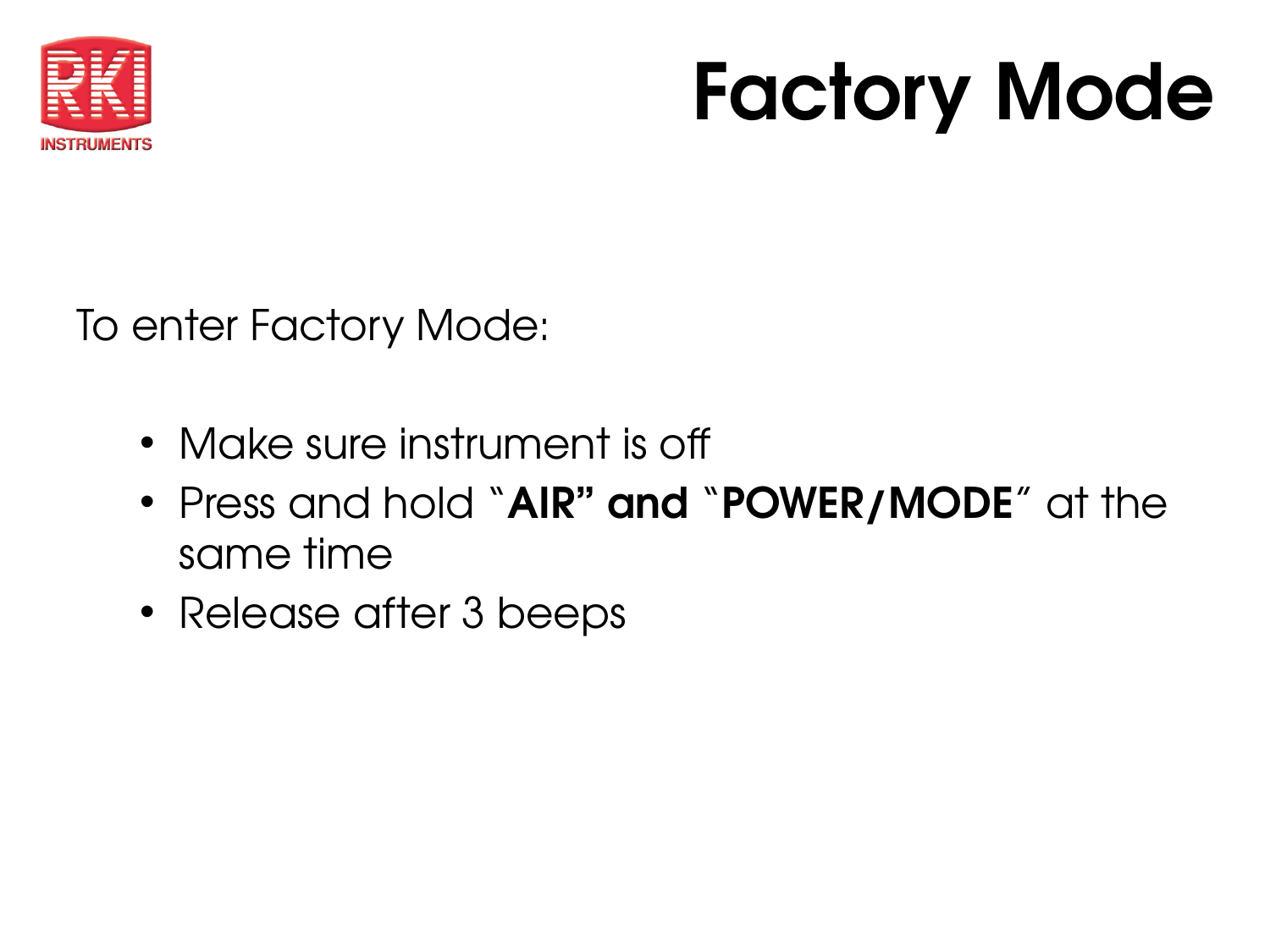

# Factory Mode
To enter Factory Mode:

Make sure instrument is off
Press and hold “AIR” and “POWER/MODE” at the same time
Release after 3 beeps